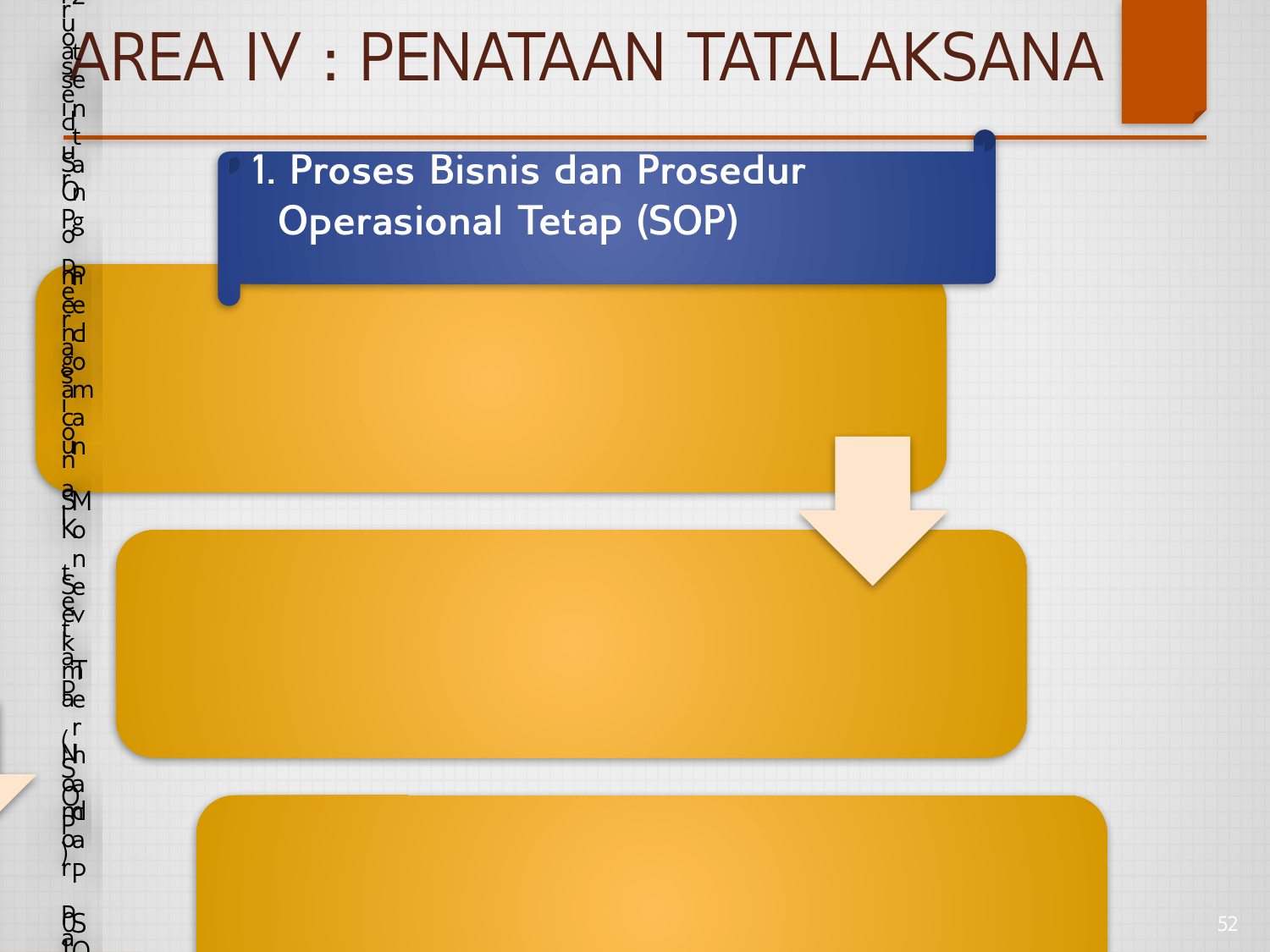

# AREA IV : PENATAAN TATALAKSANA
1. Proses Bisnis dan Prosedur Operasional Tetap (SOP)

52